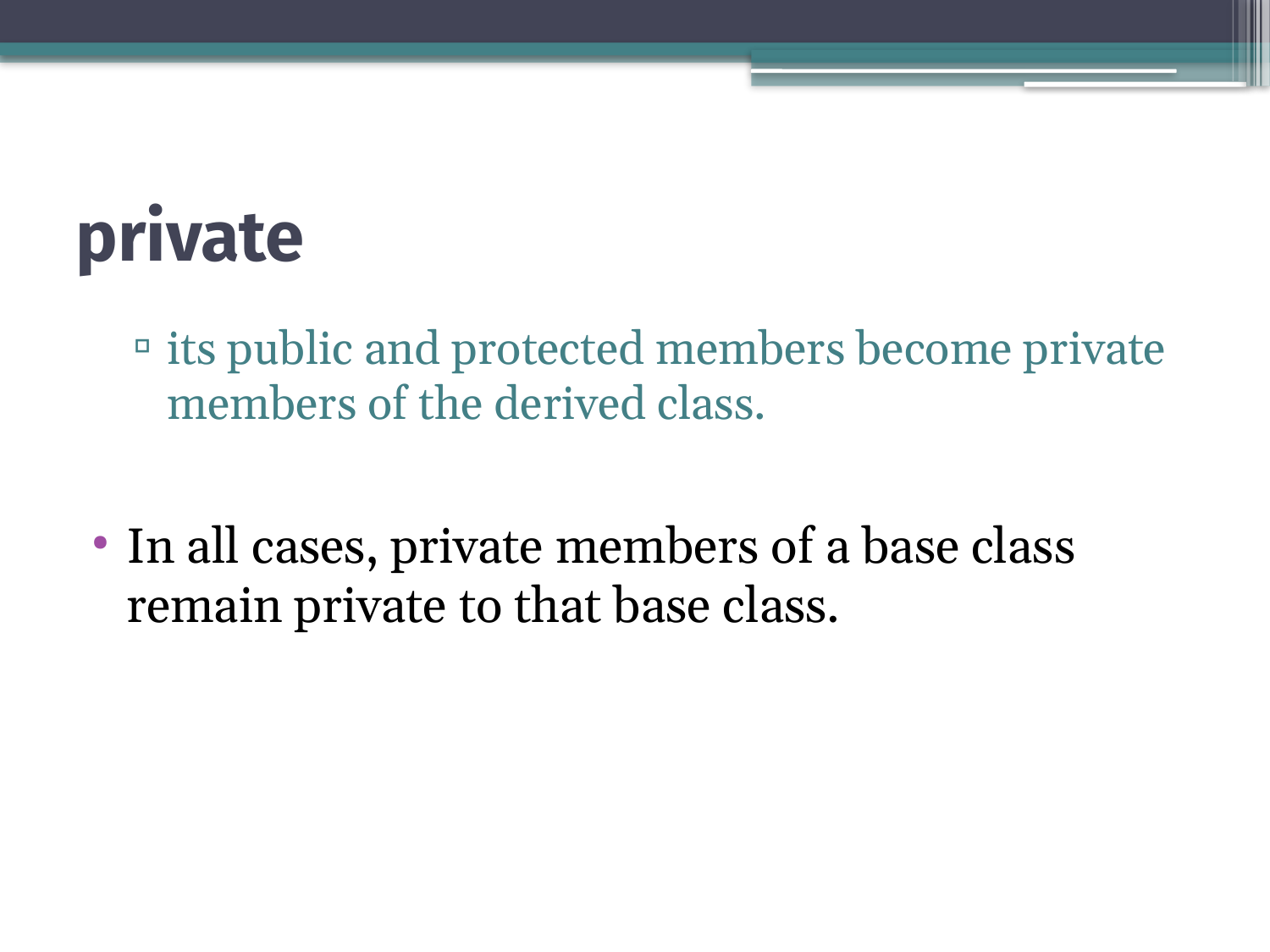

# private
its public and protected members become private members of the derived class.

In all cases, private members of a base class remain private to that base class.